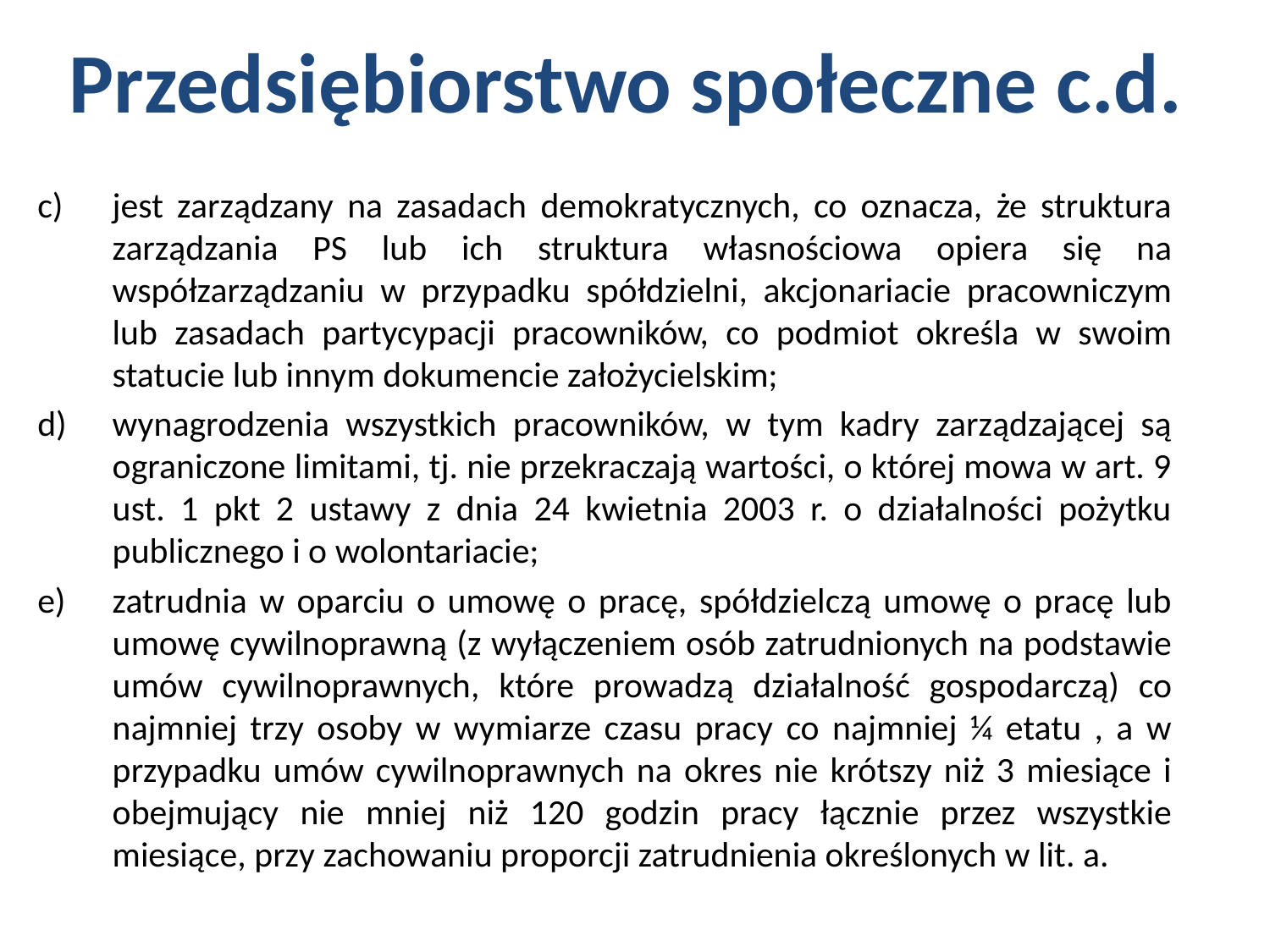

# Przedsiębiorstwo społeczne c.d.
jest zarządzany na zasadach demokratycznych, co oznacza, że struktura zarządzania PS lub ich struktura własnościowa opiera się na współzarządzaniu w przypadku spółdzielni, akcjonariacie pracowniczym lub zasadach partycypacji pracowników, co podmiot określa w swoim statucie lub innym dokumencie założycielskim;
wynagrodzenia wszystkich pracowników, w tym kadry zarządzającej są ograniczone limitami, tj. nie przekraczają wartości, o której mowa w art. 9 ust. 1 pkt 2 ustawy z dnia 24 kwietnia 2003 r. o działalności pożytku publicznego i o wolontariacie;
zatrudnia w oparciu o umowę o pracę, spółdzielczą umowę o pracę lub umowę cywilnoprawną (z wyłączeniem osób zatrudnionych na podstawie umów cywilnoprawnych, które prowadzą działalność gospodarczą) co najmniej trzy osoby w wymiarze czasu pracy co najmniej ¼ etatu , a w przypadku umów cywilnoprawnych na okres nie krótszy niż 3 miesiące i obejmujący nie mniej niż 120 godzin pracy łącznie przez wszystkie miesiące, przy zachowaniu proporcji zatrudnienia określonych w lit. a.